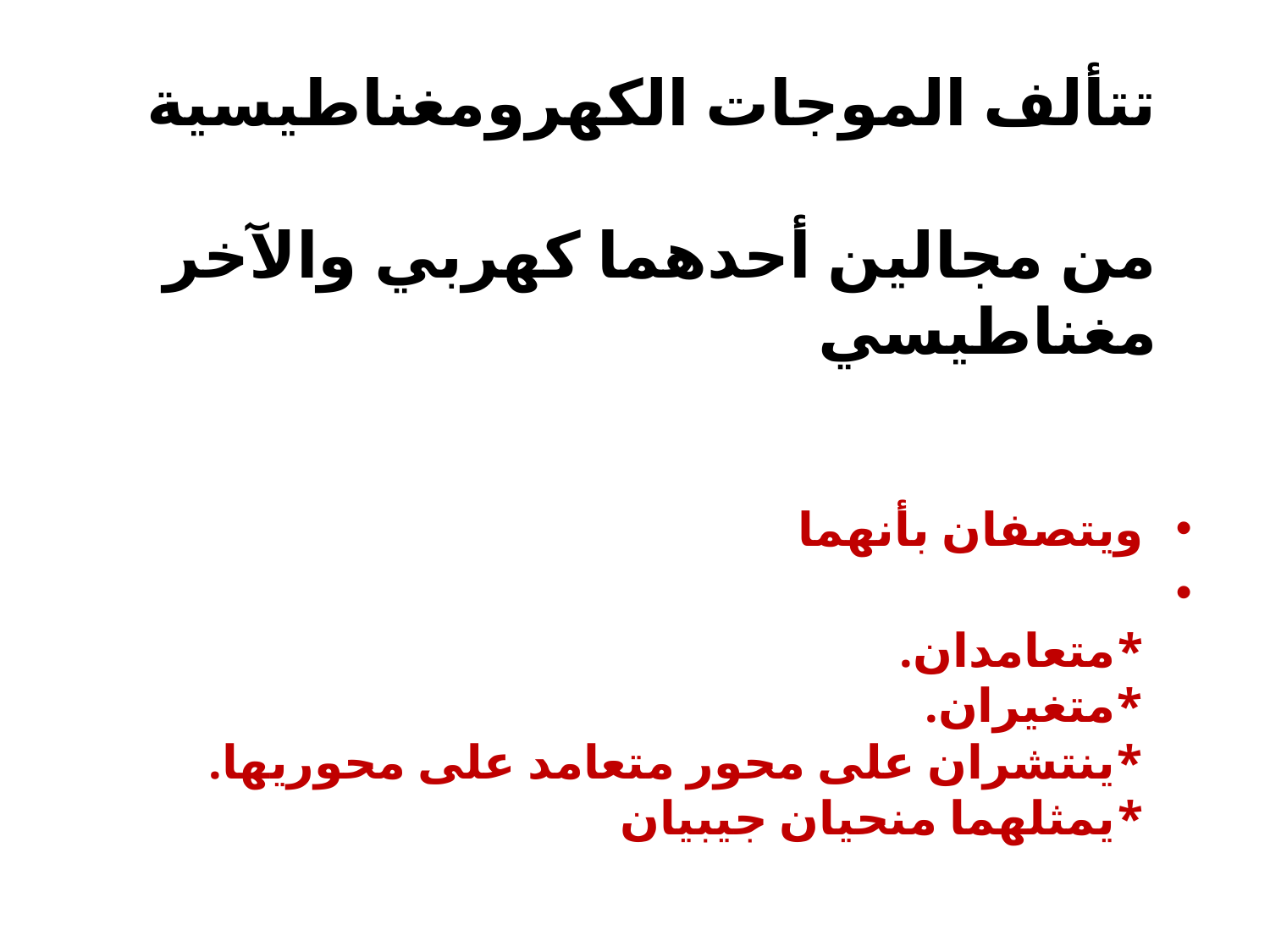

تتألف الموجات الكهرومغناطيسية

من مجالين أحدهما كهربي والآخر مغناطيسي

ويتصفان بأنهما
*متعامدان.
*متغيران.
*ينتشران على محور متعامد على محوريها.
*يمثلهما منحيان جيبيان